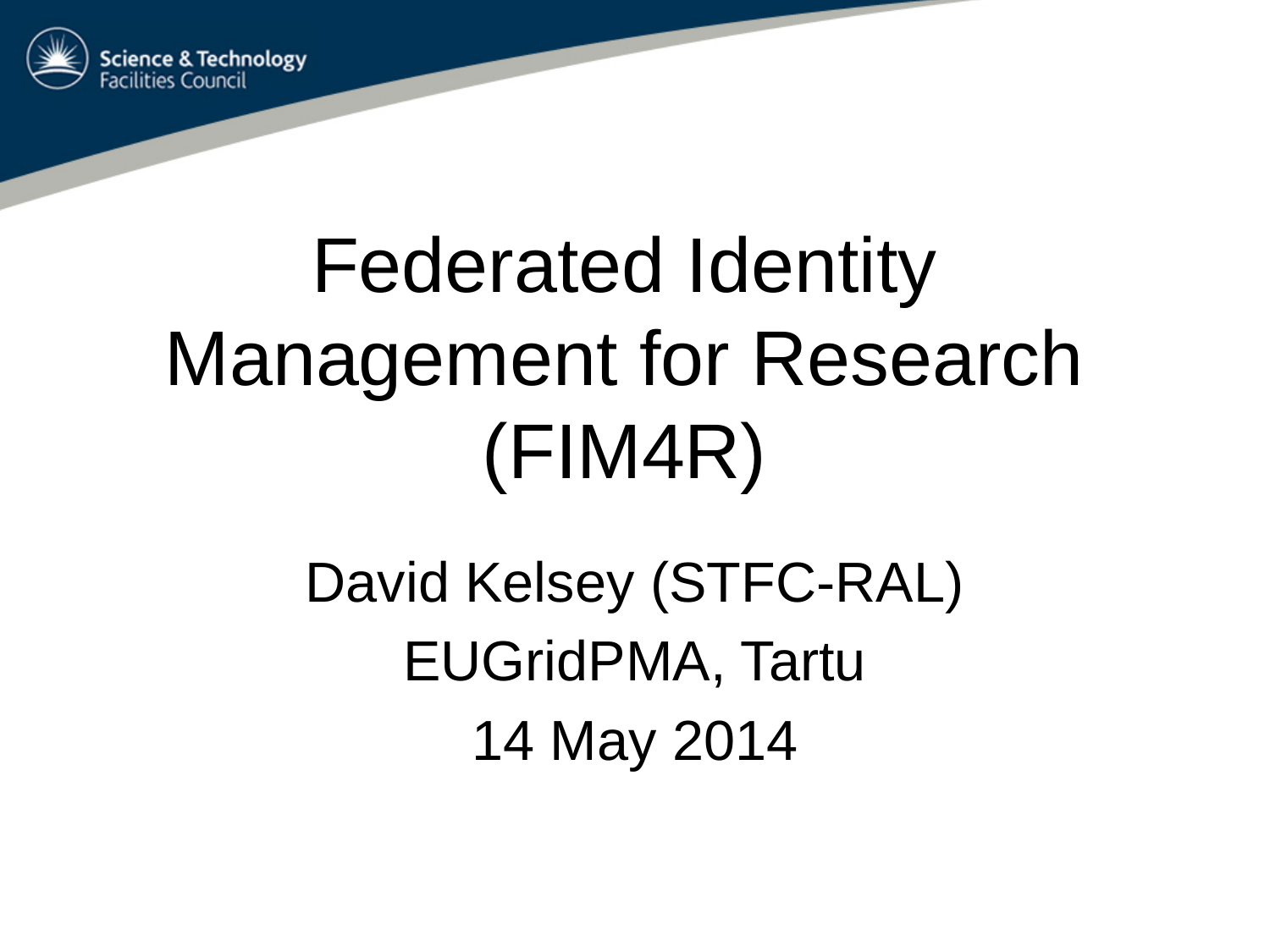

# Federated Identity Management for Research (FIM4R)
David Kelsey (STFC-RAL)
EUGridPMA, Tartu
14 May 2014